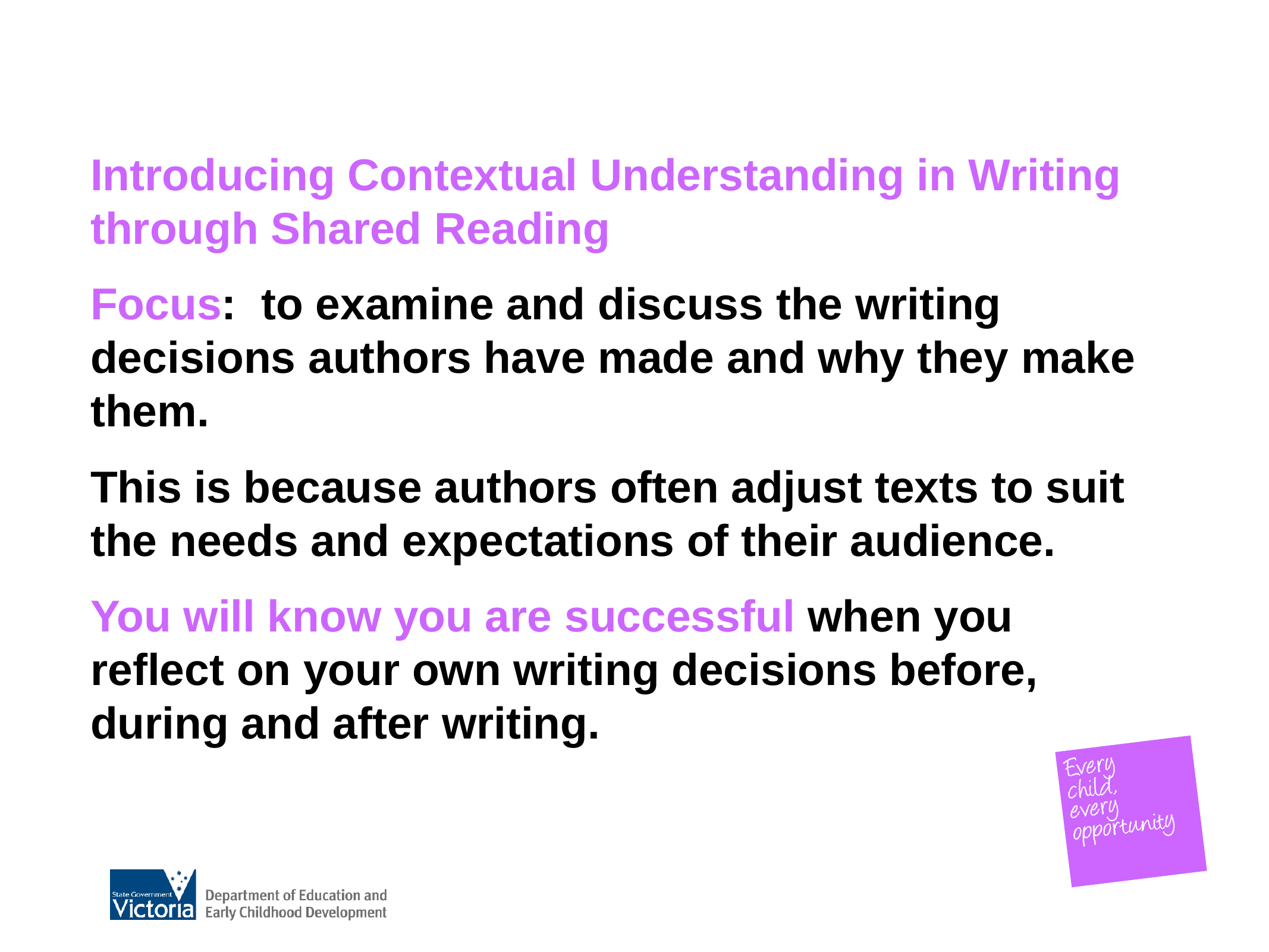

Introducing Contextual Understanding in Writing through Shared Reading
Focus:  to examine and discuss the writing decisions authors have made and why they make them.
This is because authors often adjust texts to suit the needs and expectations of their audience.
You will know you are successful when you reflect on your own writing decisions before, during and after writing.